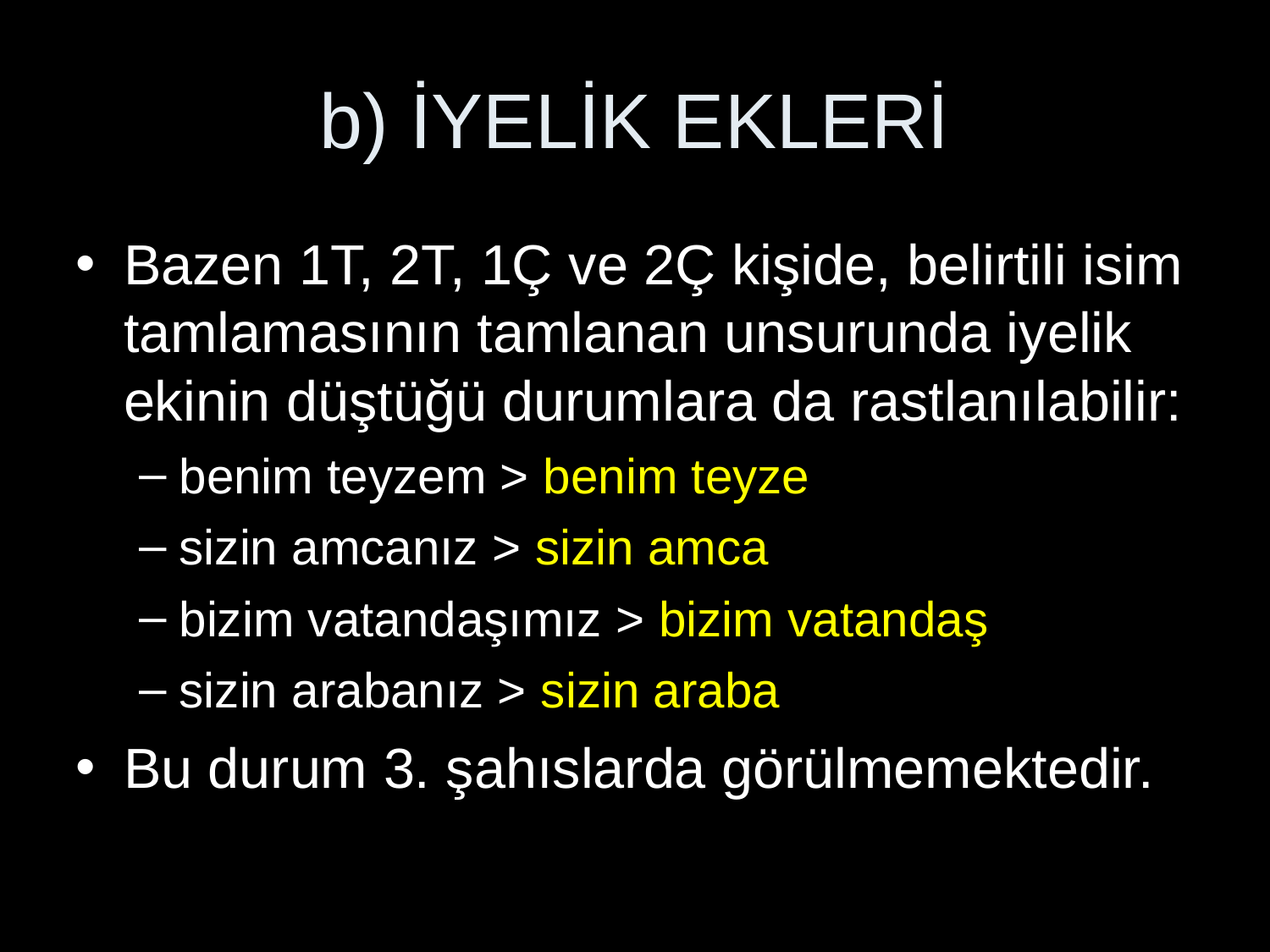

# b) İYELİK EKLERİ
Bazen 1T, 2T, 1Ç ve 2Ç kişide, belirtili isim tamlamasının tamlanan unsurunda iyelik ekinin düştüğü durumlara da rastlanılabilir:
benim teyzem > benim teyze
sizin amcanız > sizin amca
bizim vatandaşımız > bizim vatandaş
sizin arabanız > sizin araba
Bu durum 3. şahıslarda görülmemektedir.